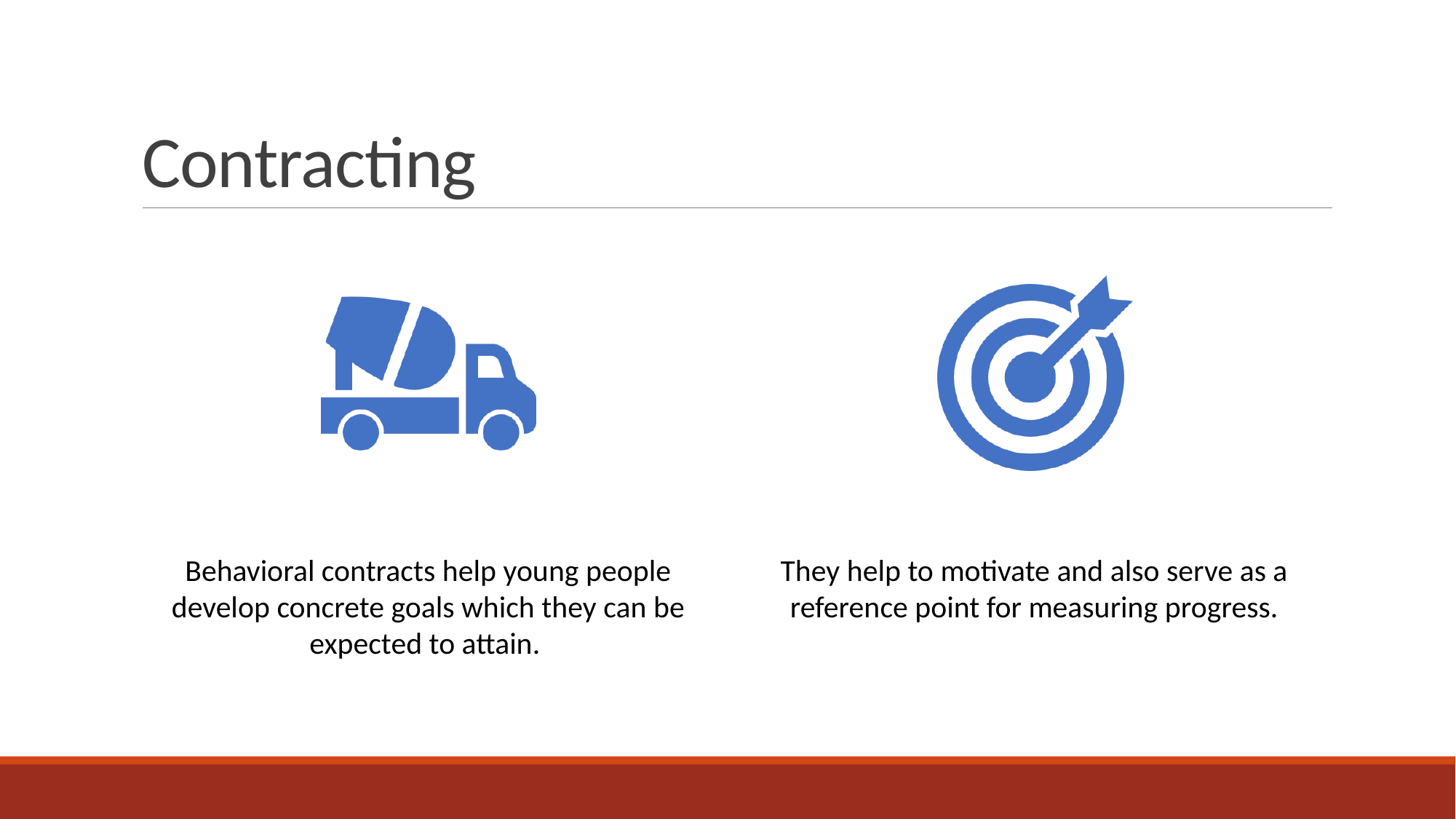

# Contracting
Behavioral contracts help young people develop concrete goals which they can be expected to attain.
They help to motivate and also serve as a reference point for measuring progress.